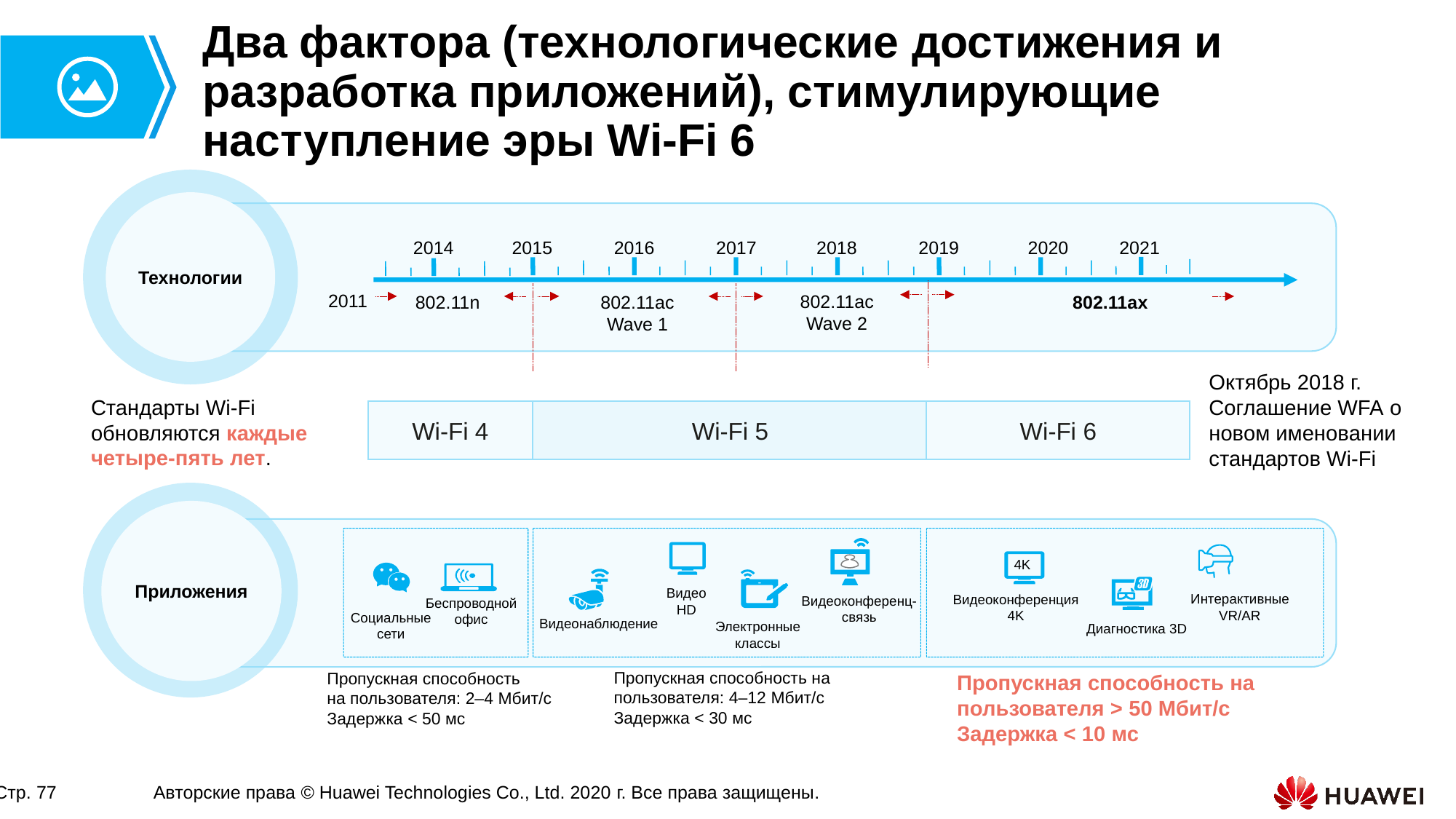

# Два фактора (технологические достижения и разработка приложений), стимулирующие наступление эры Wi-Fi 6

Технологии

2014
2015
2016
2017
2018
2019
2020
2021

2011
802.11ac Wave 2
802.11n
802.11ac Wave 1
802.11ax
Октябрь 2018 г.
Соглашение WFA о новом именовании стандартов Wi-Fi
Стандарты Wi-Fi обновляются каждые четыре-пять лет.
Wi-Fi 4
Wi-Fi 5
Wi-Fi 6

Приложения

Интерактивные VR/AR
4K

Видео HD
Видеоконференция 4K
Видеоконференц-связь
Беспроводной офис
Социальные сети
Видеонаблюдение
Электронные классы
Диагностика 3D
Пропускная способность на пользователя: 4–12 Мбит/с
Задержка < 30 мс
Пропускная способность
на пользователя: 2–4 Мбит/с
Задержка < 50 мс
Пропускная способность на пользователя > 50 Мбит/с
Задержка < 10 мс